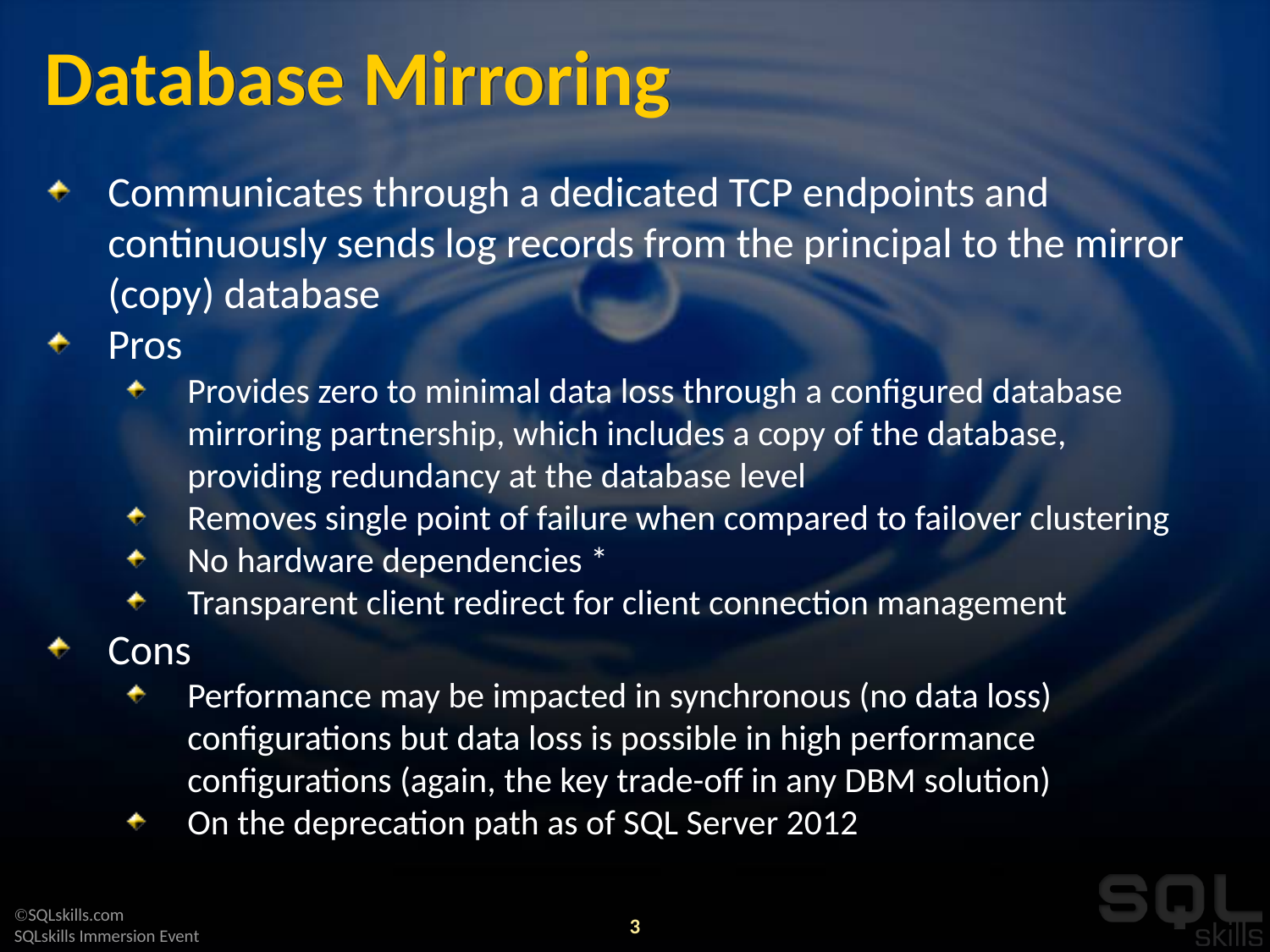

# Database Mirroring
Communicates through a dedicated TCP endpoints and continuously sends log records from the principal to the mirror (copy) database
Pros
Provides zero to minimal data loss through a configured database mirroring partnership, which includes a copy of the database, providing redundancy at the database level
Removes single point of failure when compared to failover clustering
No hardware dependencies *
Transparent client redirect for client connection management
Cons
Performance may be impacted in synchronous (no data loss) configurations but data loss is possible in high performance configurations (again, the key trade-off in any DBM solution)
On the deprecation path as of SQL Server 2012

3